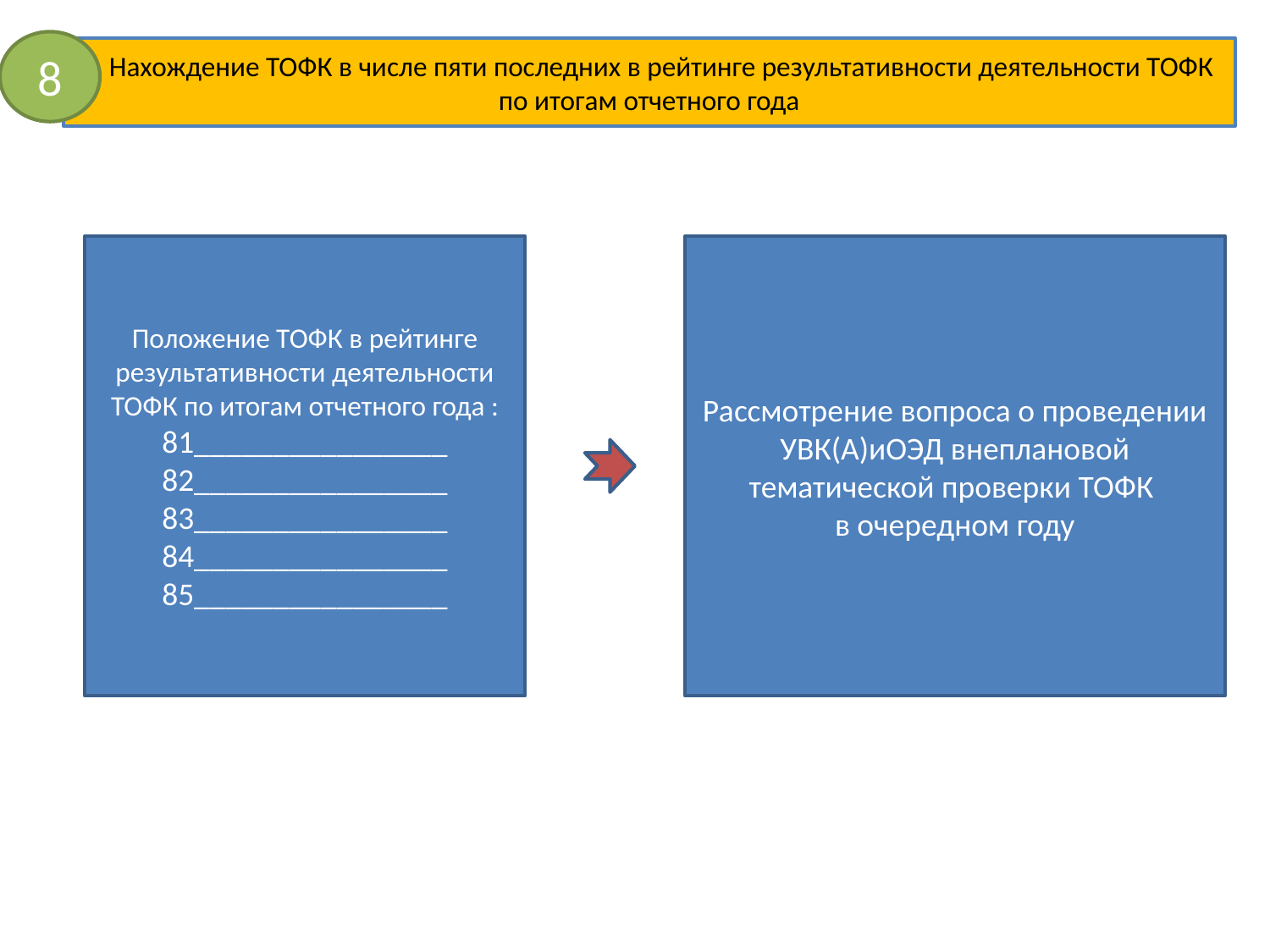

8
# Нахождение ТОФК в числе пяти последних в рейтинге результативности деятельности ТОФК по итогам отчетного года
Положение ТОФК в рейтинге результативности деятельности ТОФК по итогам отчетного года :
81________________
82________________
83________________
84________________
85________________
Рассмотрение вопроса о проведении УВК(А)иОЭД внеплановой тематической проверки ТОФК
в очередном году